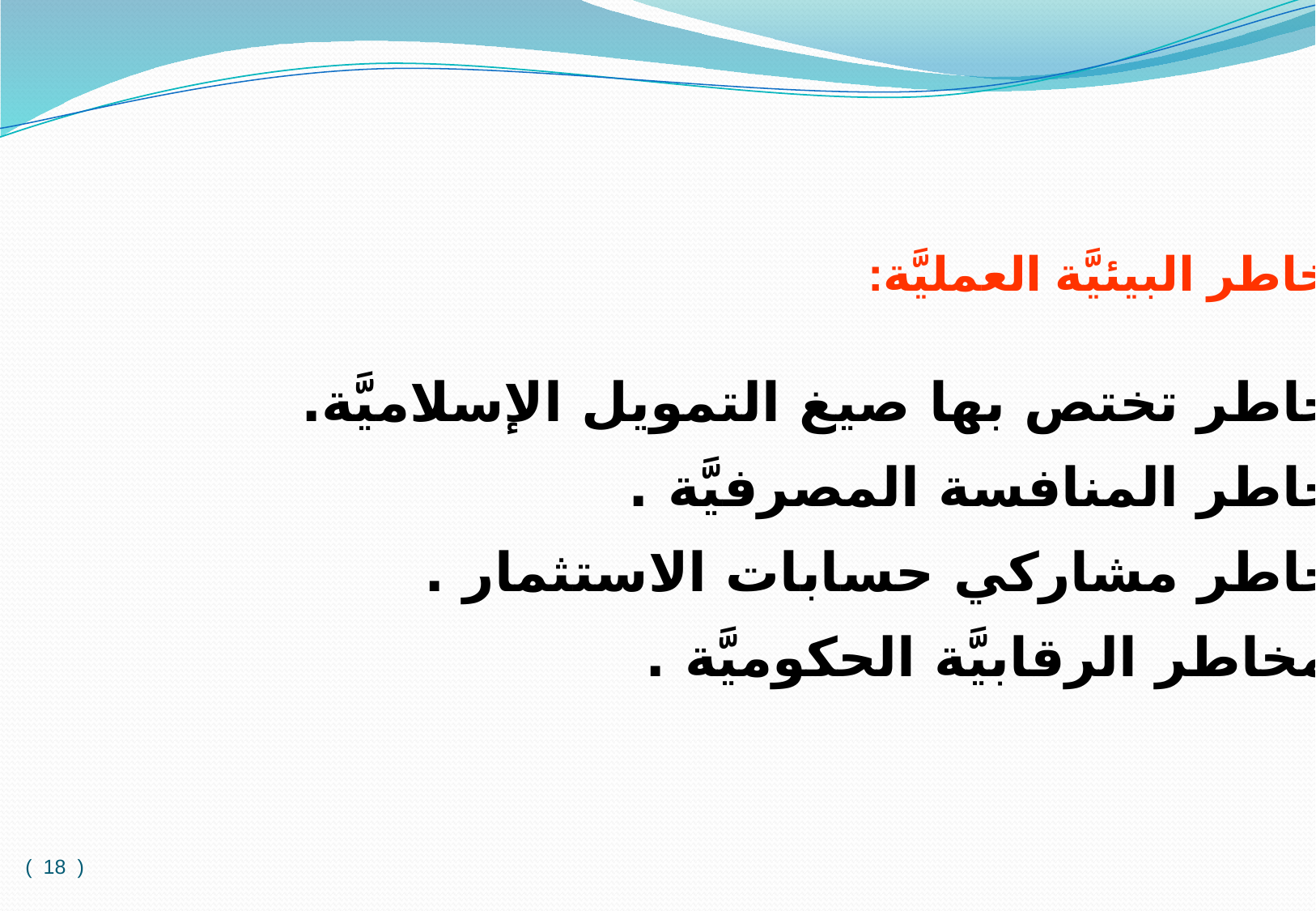

ثانيا: المخاطر البيئيَّة العمليَّة:

(1) 	مخاطر تختص بها صيغ التمويل الإسلاميَّة.
(2) 	مخاطر المنافسة المصرفيَّة .
(3) 	مخاطر مشاركي حسابات الاستثمار .
(4) 	المخاطر الرقابيَّة الحكوميَّة .
(  18  )